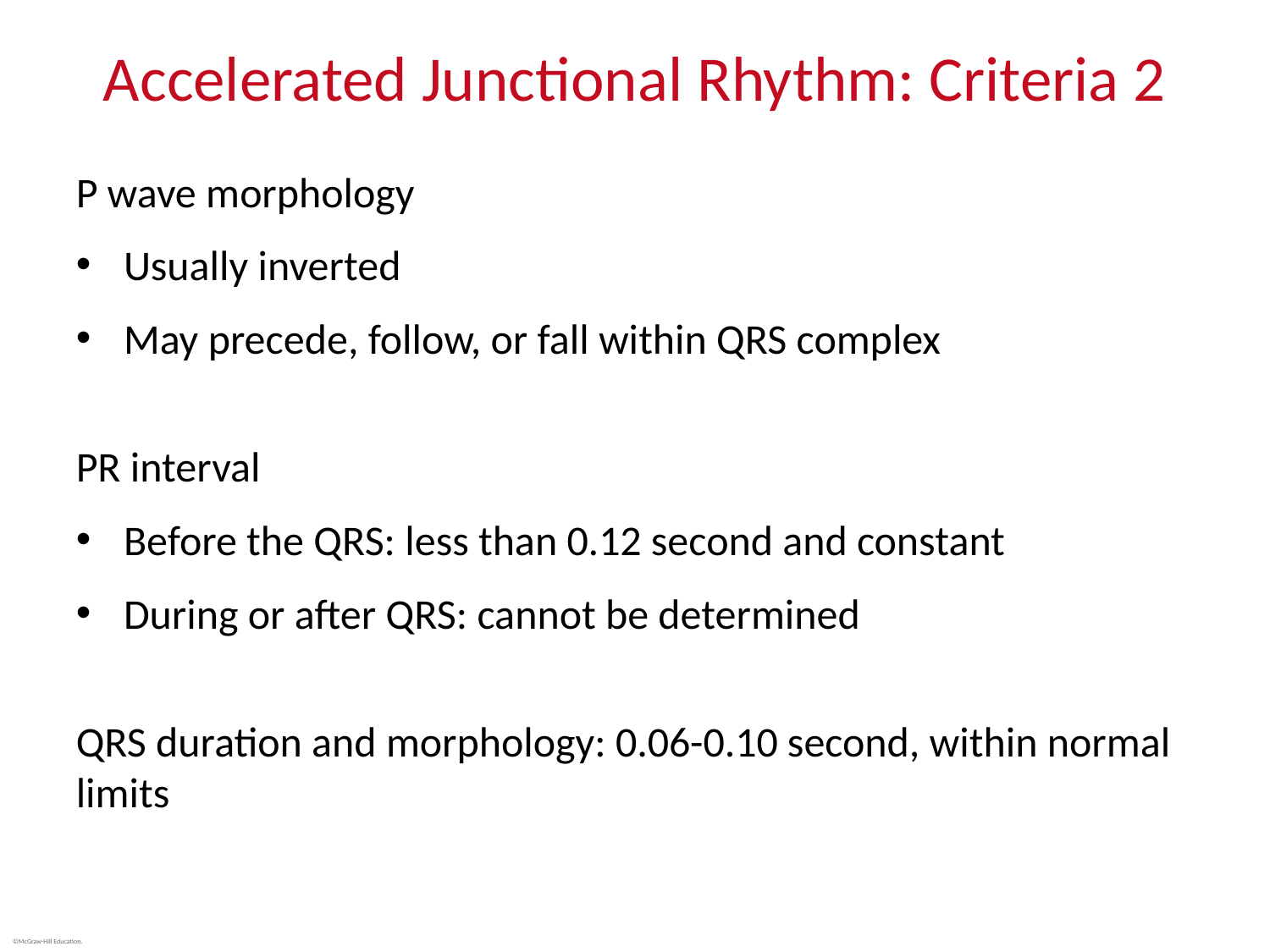

# Accelerated Junctional Rhythm: Criteria 2
P wave morphology
Usually inverted
May precede, follow, or fall within QRS complex
PR interval
Before the QRS: less than 0.12 second and constant
During or after QRS: cannot be determined
QRS duration and morphology: 0.06-0.10 second, within normal limits